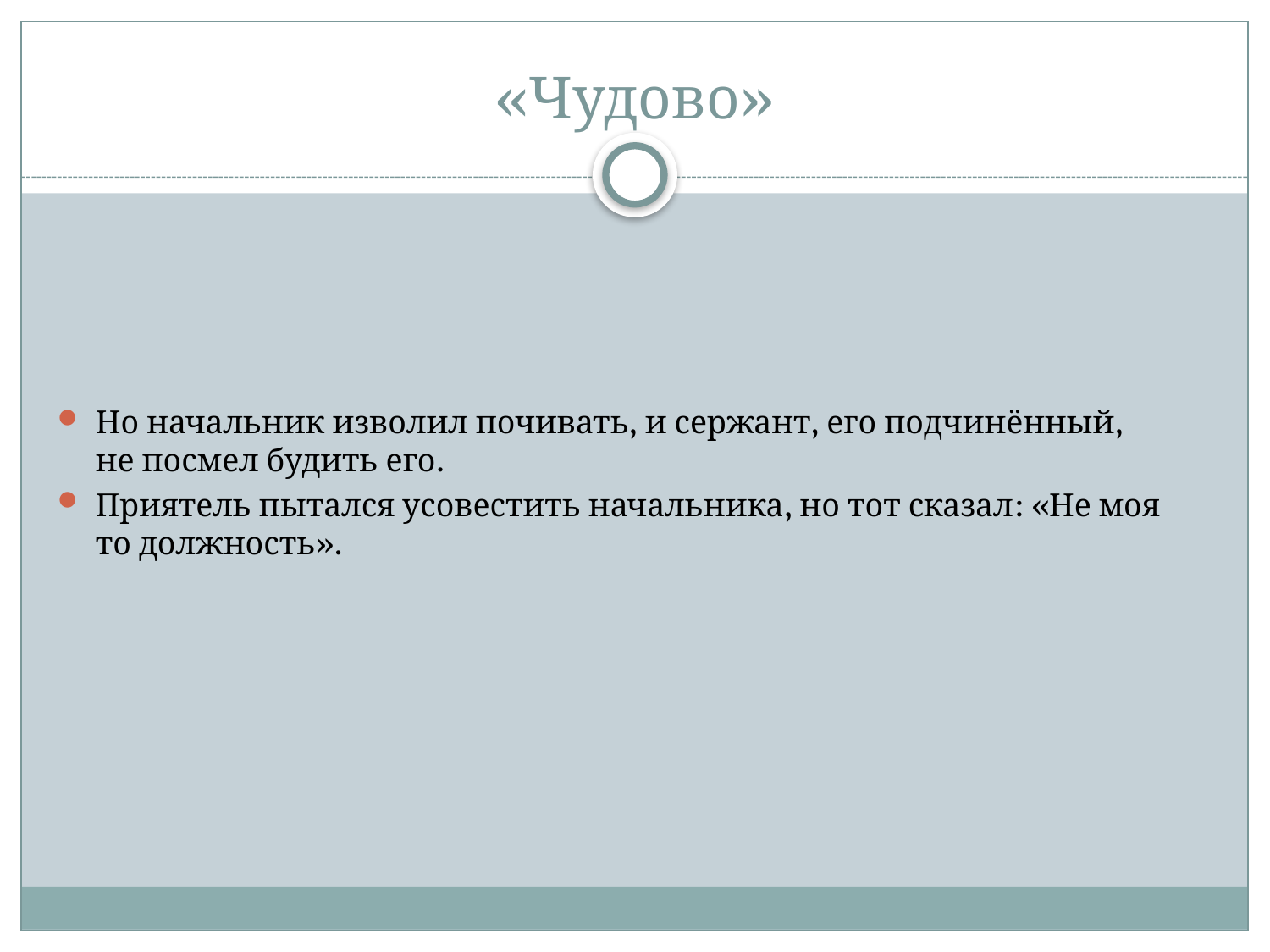

# «Чудово»
Но начальник изволил почивать, и сержант, его подчинённый, не посмел будить его.
Приятель пытался усовестить начальника, но тот сказал: «Не моя то должность».